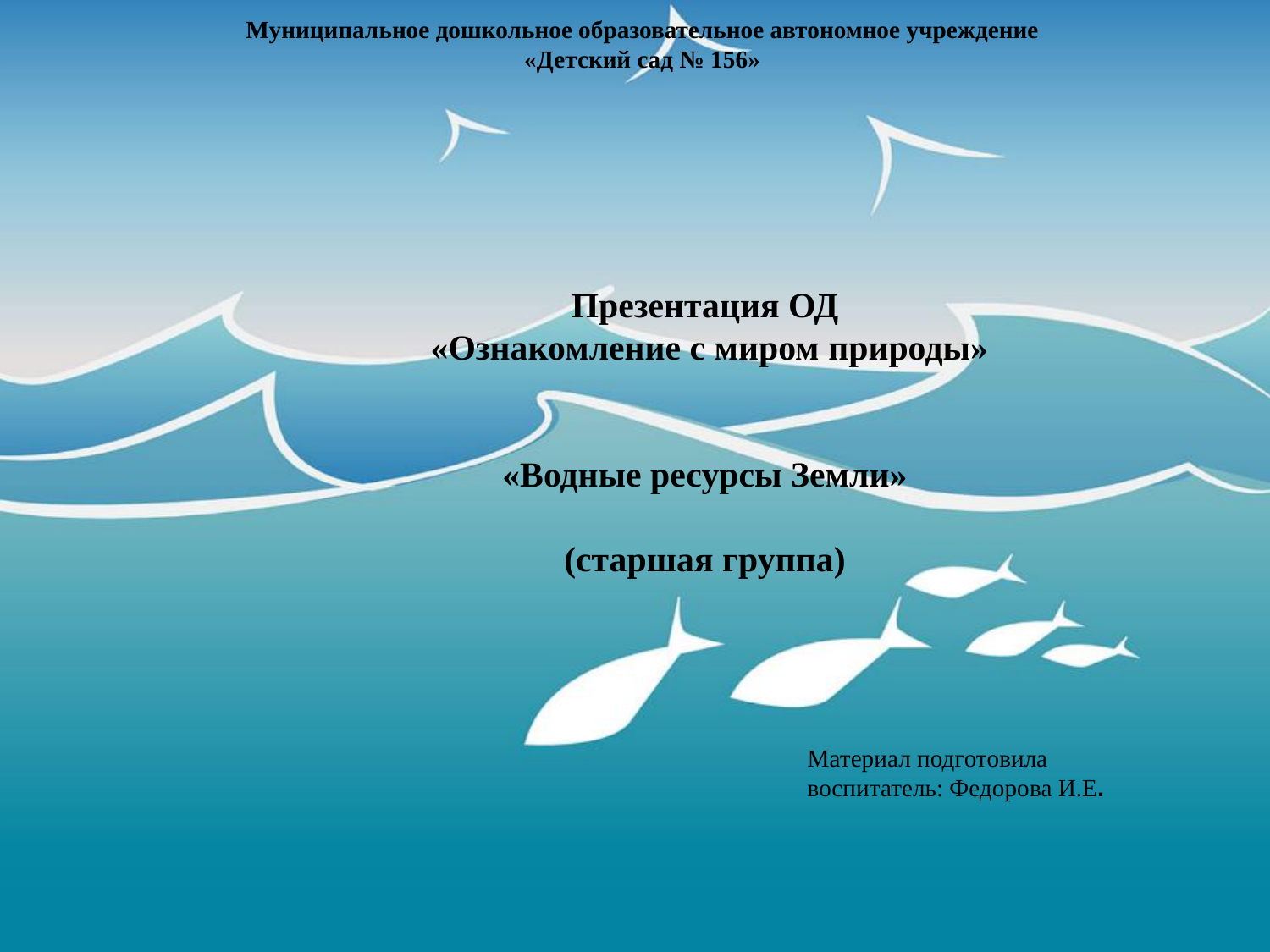

# Муниципальное дошкольное образовательное автономное учреждение «Детский сад № 156»
Презентация ОД
 «Ознакомление с миром природы»

«Водные ресурсы Земли»

(старшая группа)
Материал подготовила воспитатель: Федорова И.Е.